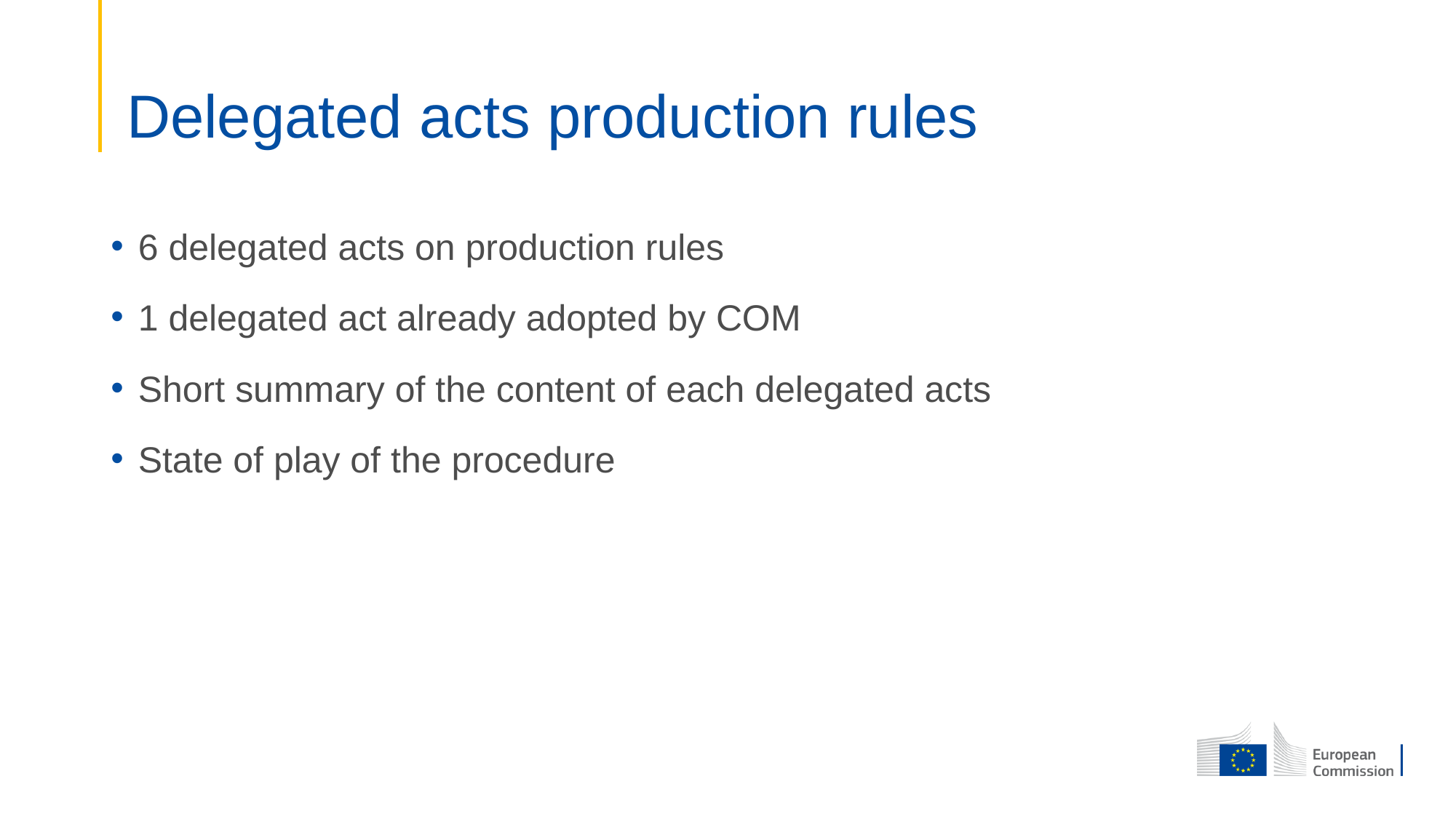

# Delegated acts production rules
6 delegated acts on production rules
1 delegated act already adopted by COM
Short summary of the content of each delegated acts
State of play of the procedure